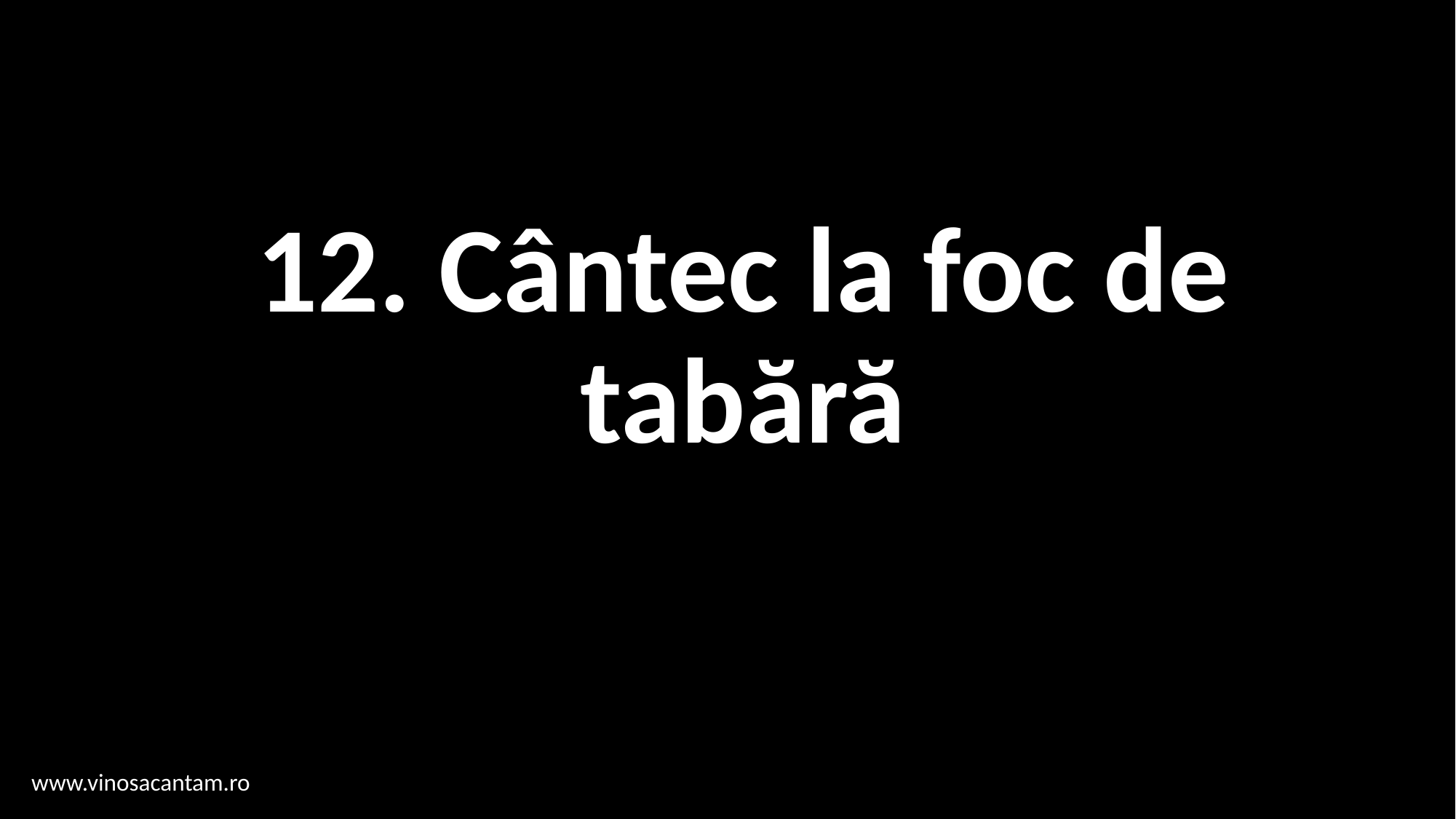

# 12. Cântec la foc de tabără
www.vinosacantam.ro